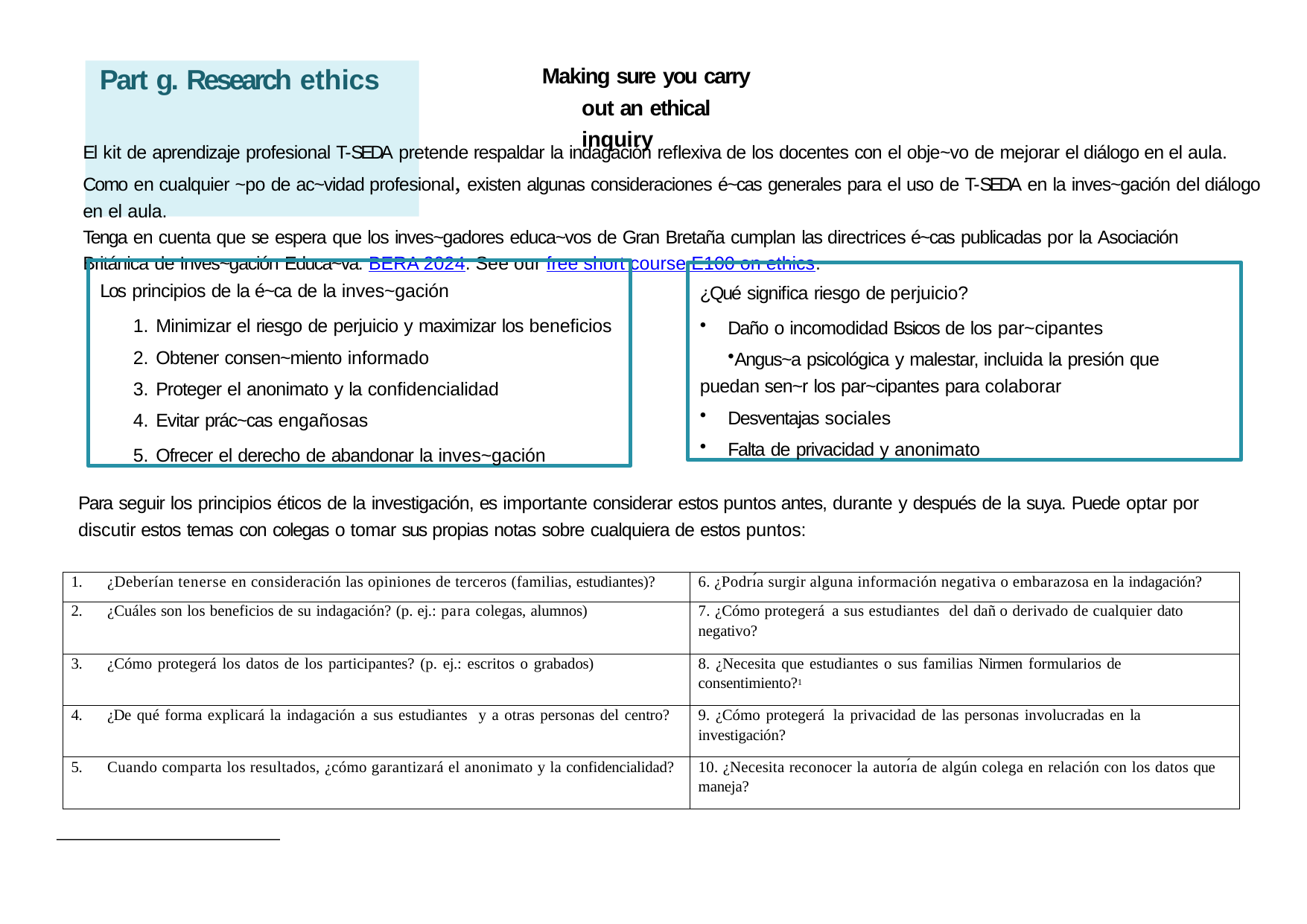

Making sure you carry out an ethical inquiry
# Part g. Research ethics
El kit de aprendizaje profesional T-SEDA pretende respaldar la indagación reﬂexiva de los docentes con el obje~vo de mejorar el diálogo en el aula. Como en cualquier ~po de ac~vidad profesional, existen algunas consideraciones é~cas generales para el uso de T-SEDA en la inves~gación del diálogo en el aula.
Tenga en cuenta que se espera que los inves~gadores educa~vos de Gran Bretaña cumplan las directrices é~cas publicadas por la Asociación Británica de Inves~gación Educa~va: BERA 2024. See our free short course E100 on ethics.
Los principios de la é~ca de la inves~gación
Minimizar el riesgo de perjuicio y maximizar los beneﬁcios
Obtener consen~miento informado
Proteger el anonimato y la conﬁdencialidad
Evitar prác~cas engañosas
Ofrecer el derecho de abandonar la inves~gación
¿Qué signiﬁca riesgo de perjuicio?
Daño o incomodidad Bsicos de los par~cipantes
Angus~a psicológica y malestar, incluida la presión que puedan sen~r los par~cipantes para colaborar
Desventajas sociales
Falta de privacidad y anonimato
Para seguir los principios éticos de la investigación, es importante considerar estos puntos antes, durante y después de la suya. Puede optar por discutir estos temas con colegas o tomar sus propias notas sobre cualquiera de estos puntos:
| 1. ¿Deberían tenerse en consideración las opiniones de terceros (familias, estudiantes)? | 6. ¿Podrı́a surgir alguna información negativa o embarazosa en la indagación? |
| --- | --- |
| 2. ¿Cuáles son los beneficios de su indagación? (p. ej.: para colegas, alumnos) | 7. ¿Cómo protegerá a sus estudiantes del dañ o derivado de cualquier dato negativo? |
| 3. ¿Cómo protegerá los datos de los participantes? (p. ej.: escritos o grabados) | 8. ¿Necesita que estudiantes o sus familias Nirmen formularios de consentimiento?1 |
| 4. ¿De qué forma explicará la indagación a sus estudiantes y a otras personas del centro? | 9. ¿Cómo protegerá la privacidad de las personas involucradas en la investigación? |
| 5. Cuando comparta los resultados, ¿cómo garantizará el anonimato y la confidencialidad? | 10. ¿Necesita reconocer la autorı́a de algún colega en relación con los datos que maneja? |